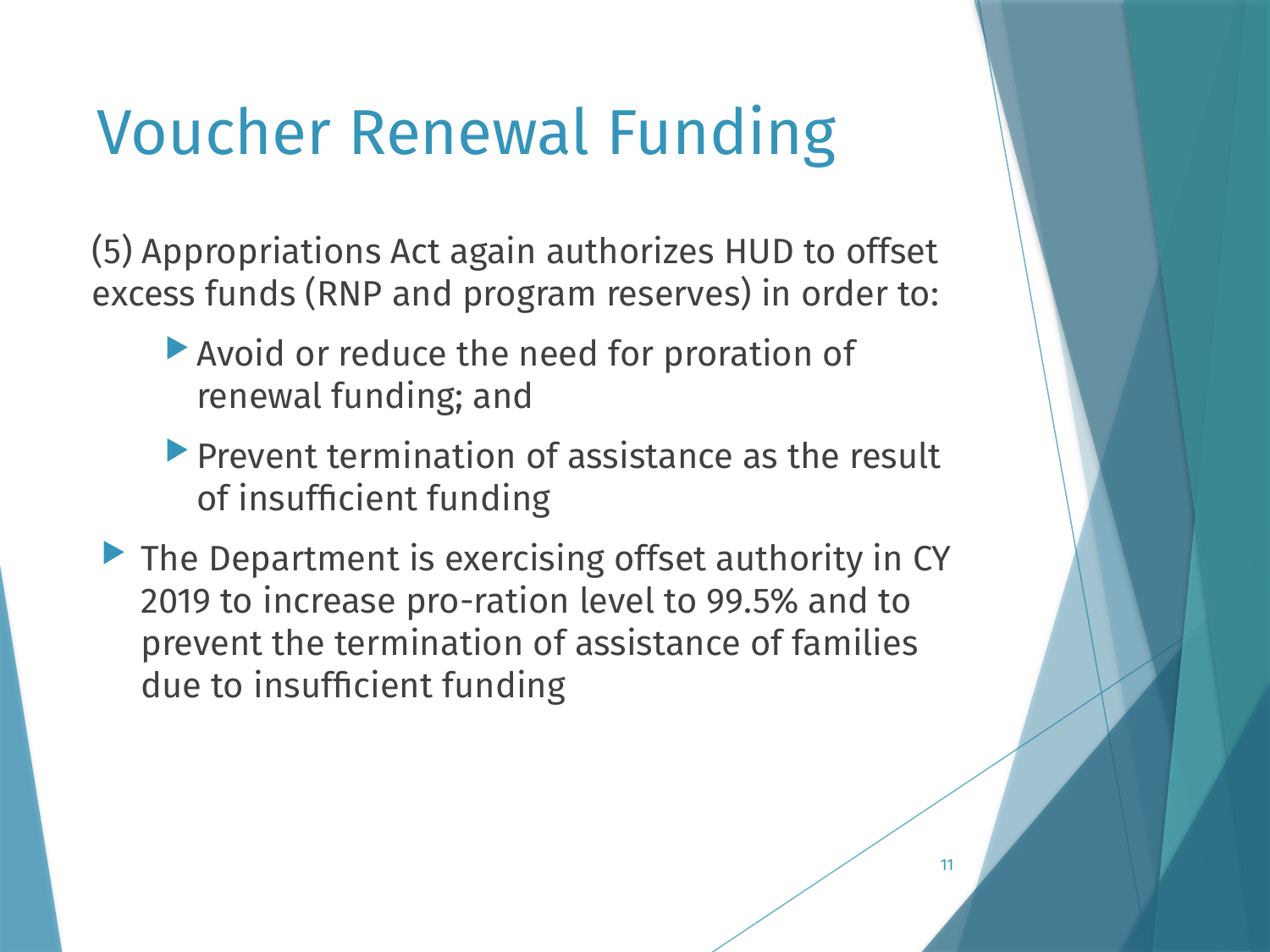

# Voucher Renewal Funding
(5) Appropriations Act again authorizes HUD to offset excess funds (RNP and program reserves) in order to:
Avoid or reduce the need for proration of renewal funding; and
Prevent termination of assistance as the result of insufficient funding
The Department is exercising offset authority in CY 2019 to increase pro-ration level to 99.5% and to prevent the termination of assistance of families due to insufficient funding
11